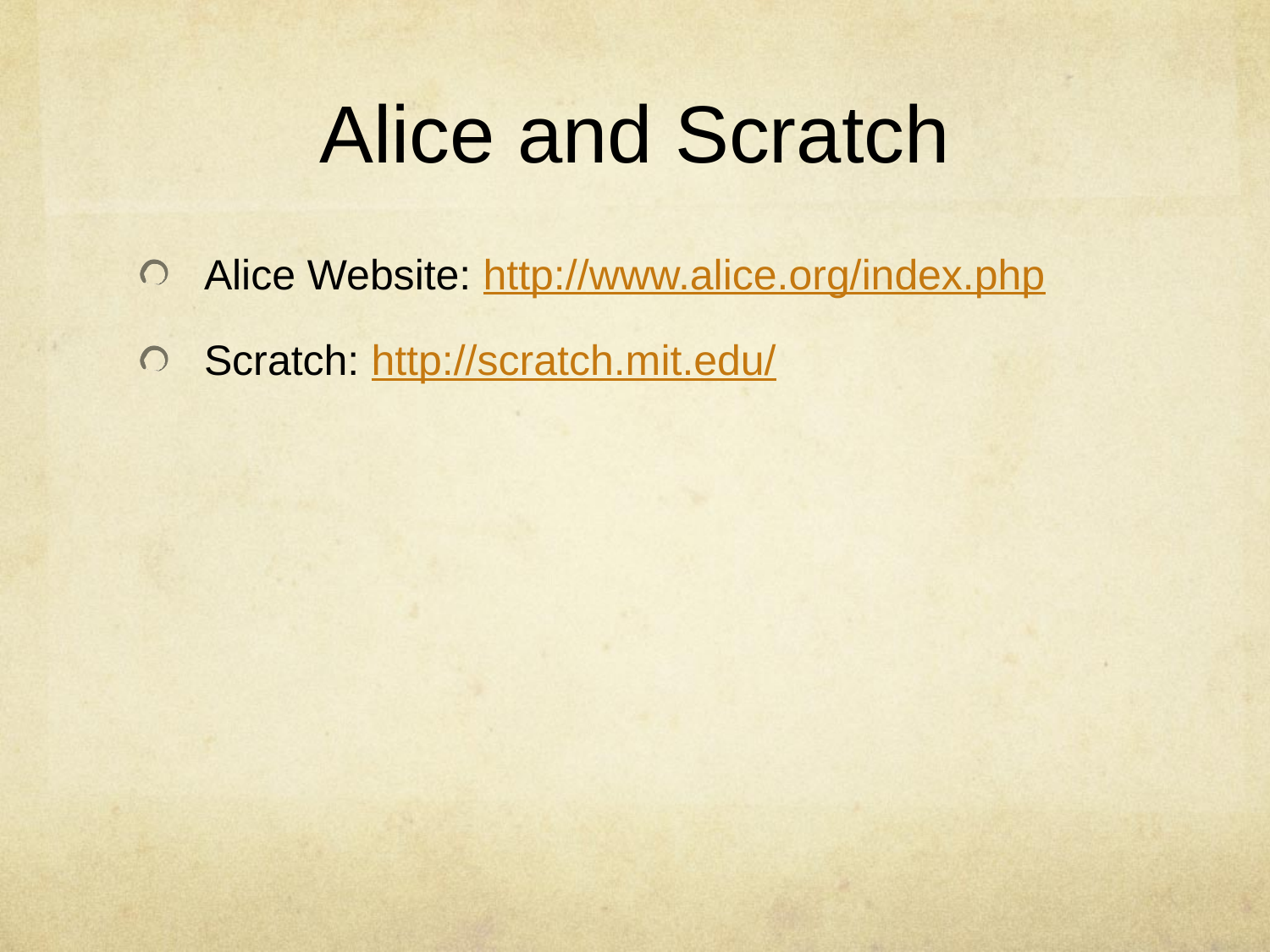

# Alice and Scratch
Alice Website: http://www.alice.org/index.php
Scratch: http://scratch.mit.edu/